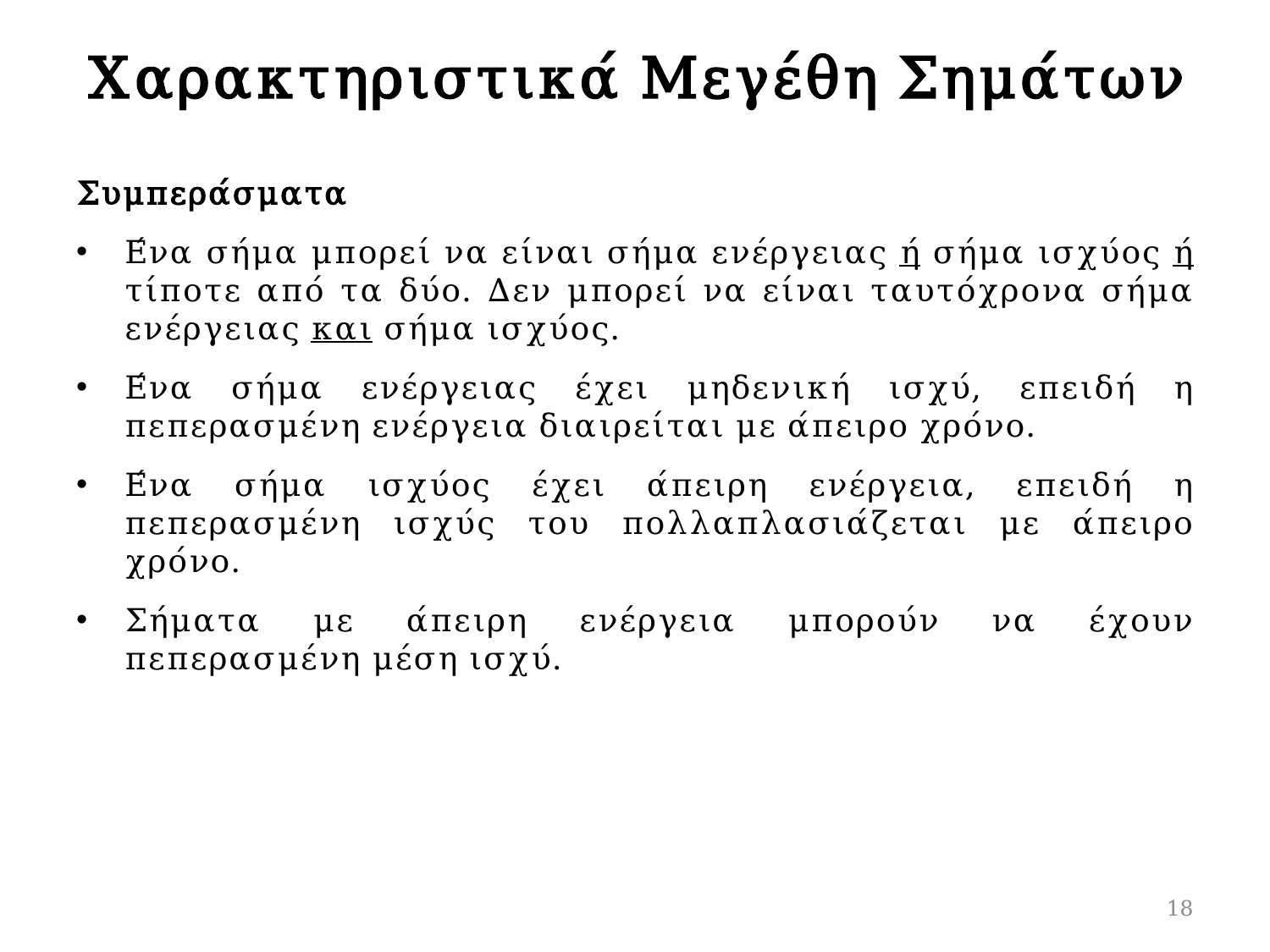

# Χαρακτηριστικά Μεγέθη Σημάτων
Συμπεράσματα
Ένα σήμα μπορεί να είναι σήμα ενέργειας ή σήμα ισχύος ή τίποτε από τα δύο. Δεν μπορεί να είναι ταυτόχρονα σήμα ενέργειας και σήμα ισχύος.
Ένα σήμα ενέργειας έχει μηδενική ισχύ, επειδή η πεπερασμένη ενέργεια διαιρείται με άπειρο χρόνο.
Ένα σήμα ισχύος έχει άπειρη ενέργεια, επειδή η πεπερασμένη ισχύς του πολλαπλασιάζεται με άπειρο χρόνο.
Σήματα με άπειρη ενέργεια μπορούν να έχουν πεπερασμένη μέση ισχύ.

18